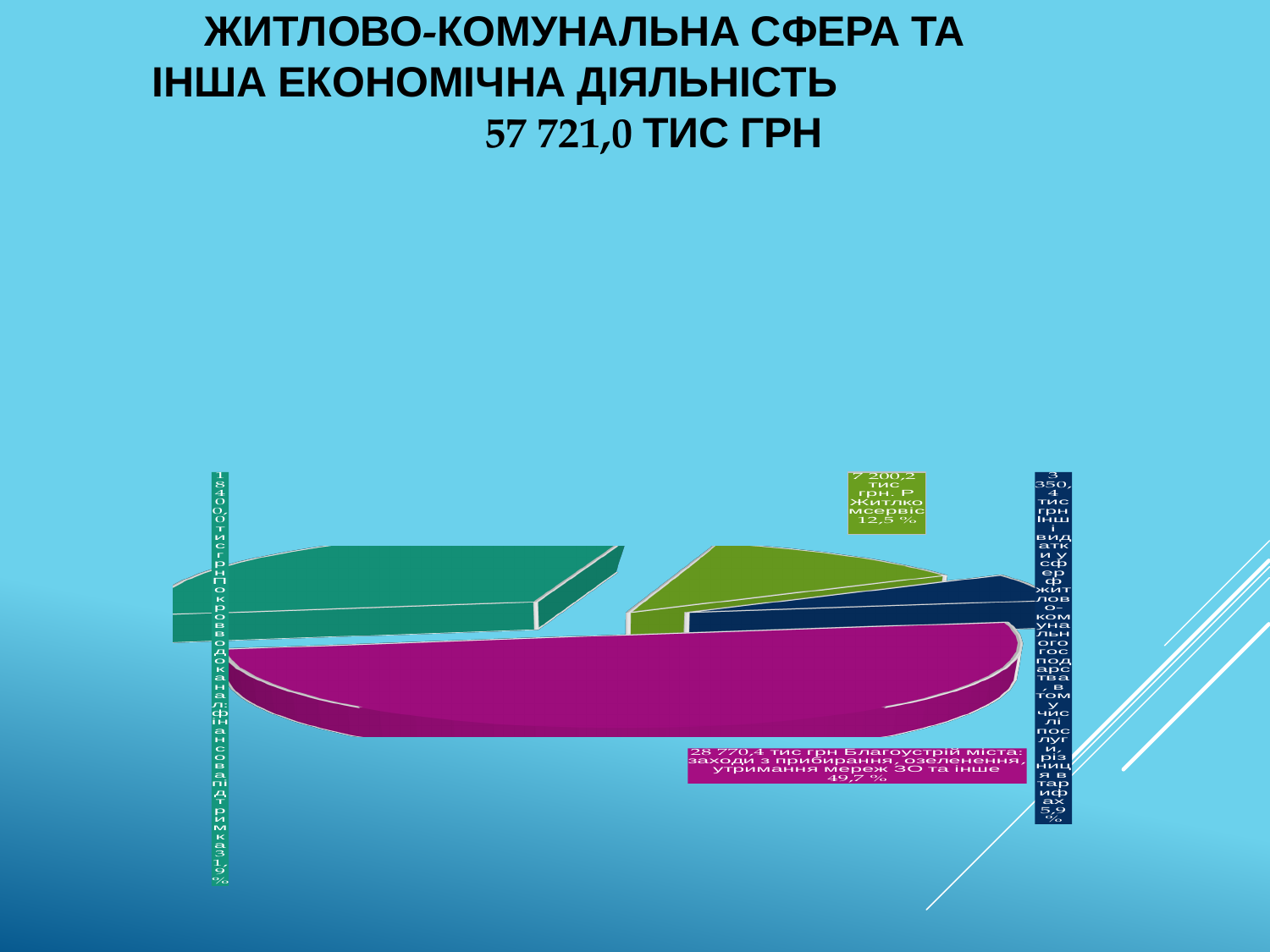

ЖИТЛОВО-КОМУНАЛЬНА СФЕРА ТА ІНША ЕКОНОМІЧНА ДІЯЛЬНІСТЬ                               57 721,0 ТИС ГРН

[unsupported chart]